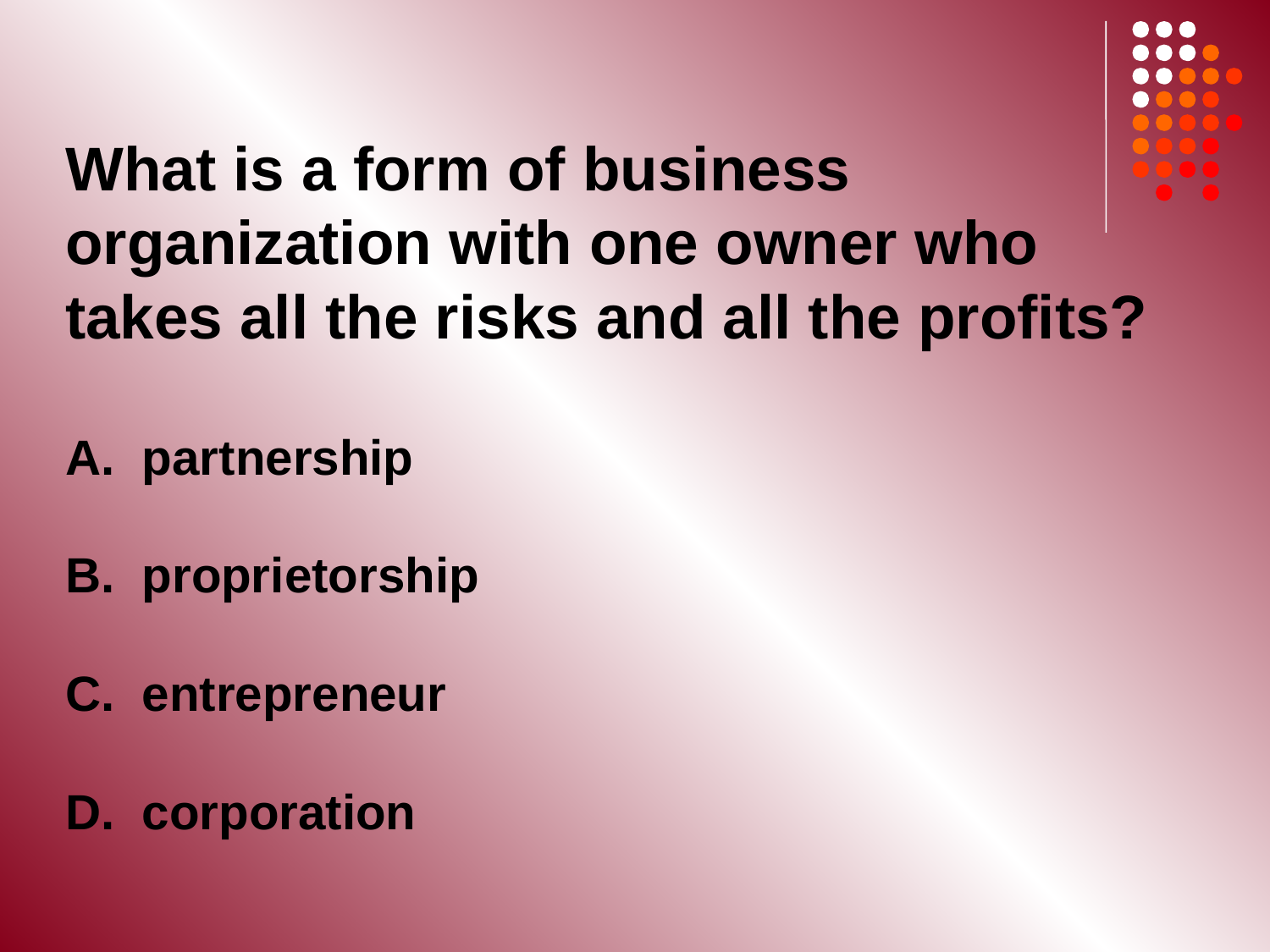

What is a form of business organization with one owner who takes all the risks and all the profits?
A.  partnership
B.  proprietorship
C.  entrepreneur
D.  corporation